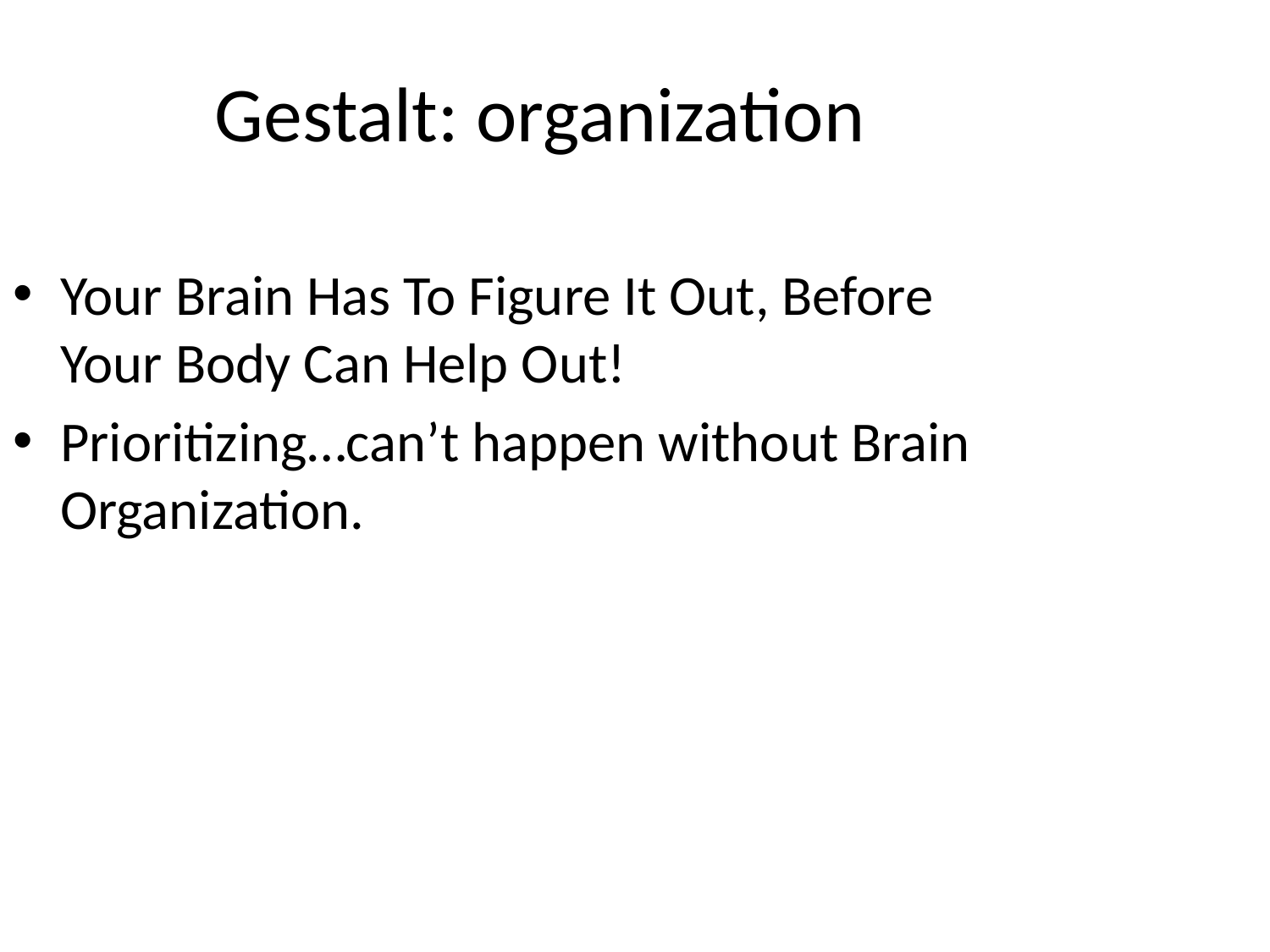

# Gestalt: organization

Your Brain Has To Figure It Out, Before Your Body Can Help Out!
Prioritizing…can’t happen without Brain Organization.